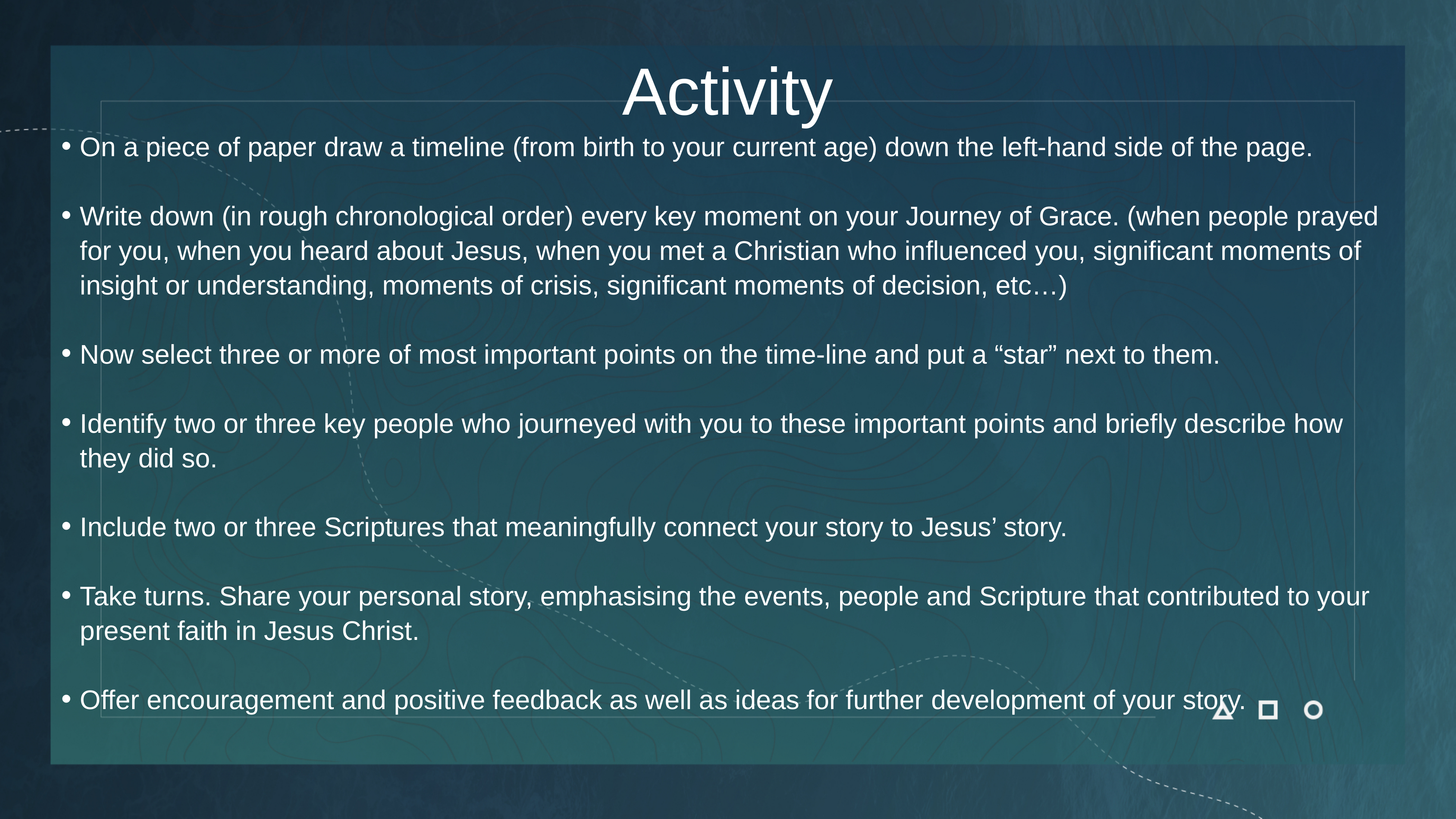

# Activity
On a piece of paper draw a timeline (from birth to your current age) down the left-hand side of the page.

Write down (in rough chronological order) every key moment on your Journey of Grace. (when people prayed for you, when you heard about Jesus, when you met a Christian who influenced you, significant moments of insight or understanding, moments of crisis, significant moments of decision, etc…)

Now select three or more of most important points on the time-line and put a “star” next to them.

Identify two or three key people who journeyed with you to these important points and briefly describe how they did so.

Include two or three Scriptures that meaningfully connect your story to Jesus’ story.

Take turns. Share your personal story, emphasising the events, people and Scripture that contributed to your present faith in Jesus Christ.

Offer encouragement and positive feedback as well as ideas for further development of your story.